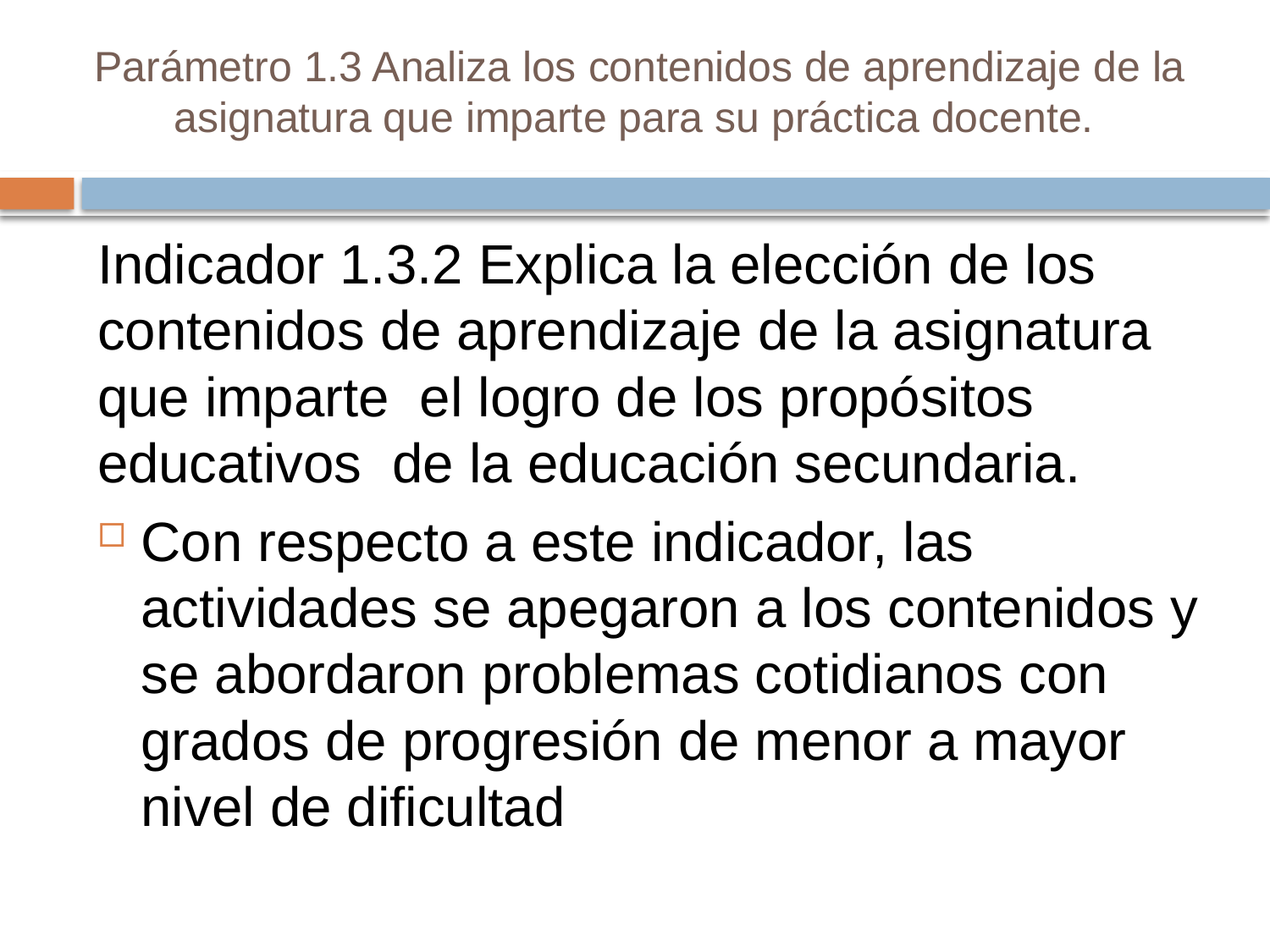

# Parámetro 1.3 Analiza los contenidos de aprendizaje de la asignatura que imparte para su práctica docente.
Indicador 1.3.2 Explica la elección de los contenidos de aprendizaje de la asignatura que imparte  el logro de los propósitos educativos  de la educación secundaria.
Con respecto a este indicador, las actividades se apegaron a los contenidos y se abordaron problemas cotidianos con grados de progresión de menor a mayor nivel de dificultad